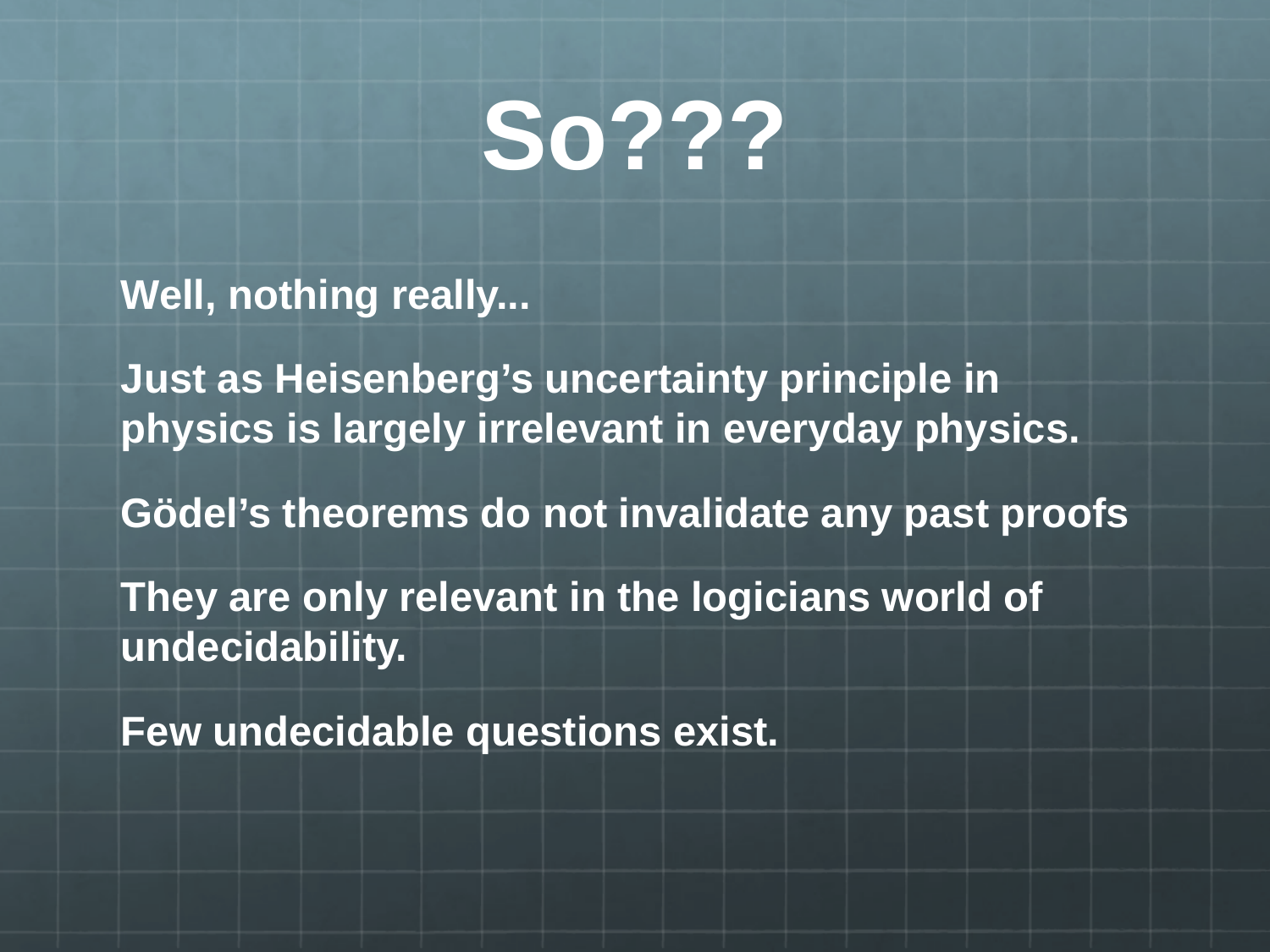

# So???
Well, nothing really...
Just as Heisenberg’s uncertainty principle in physics is largely irrelevant in everyday physics.
Gödel’s theorems do not invalidate any past proofs
They are only relevant in the logicians world of undecidability.
Few undecidable questions exist.